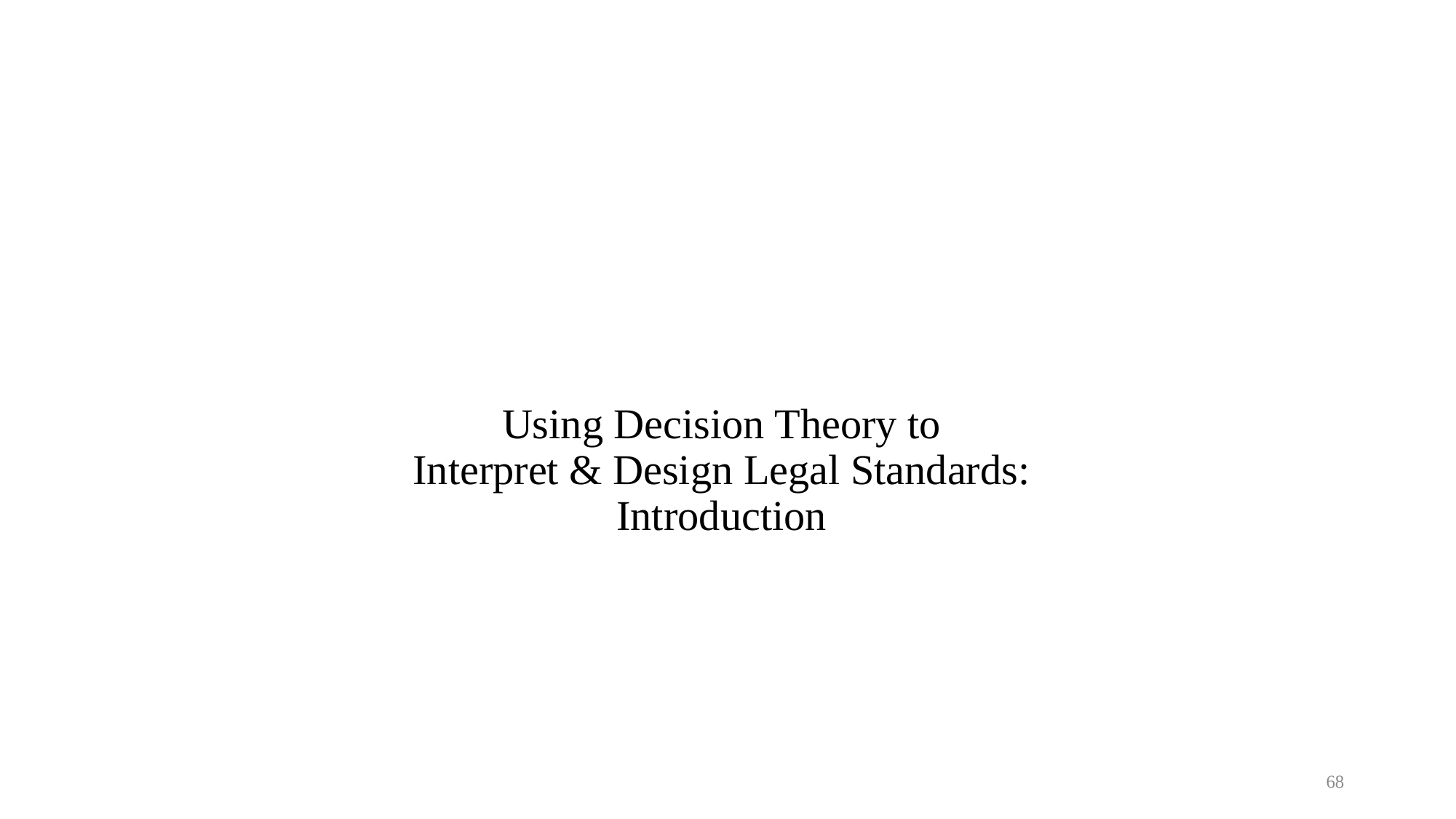

# Using Decision Theory to Interpret & Design Legal Standards: Introduction

68